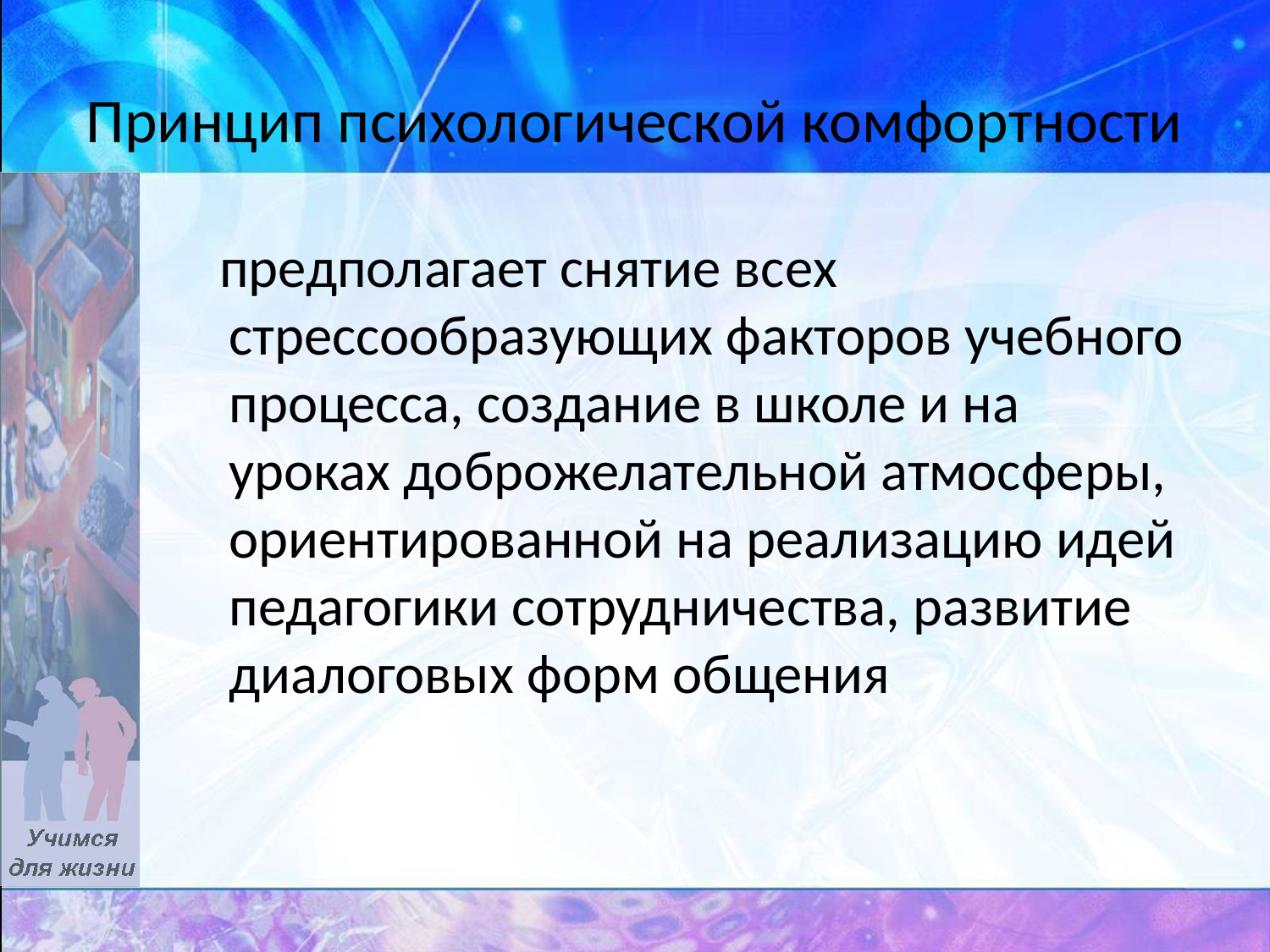

# Принцип психологической комфортности
   предполагает снятие всех стрессообразующих факторов учебного процесса, создание в школе и на уроках доброжелательной атмосферы, ориентированной на реализацию идей педагогики сотрудничества, развитие диалоговых форм общения